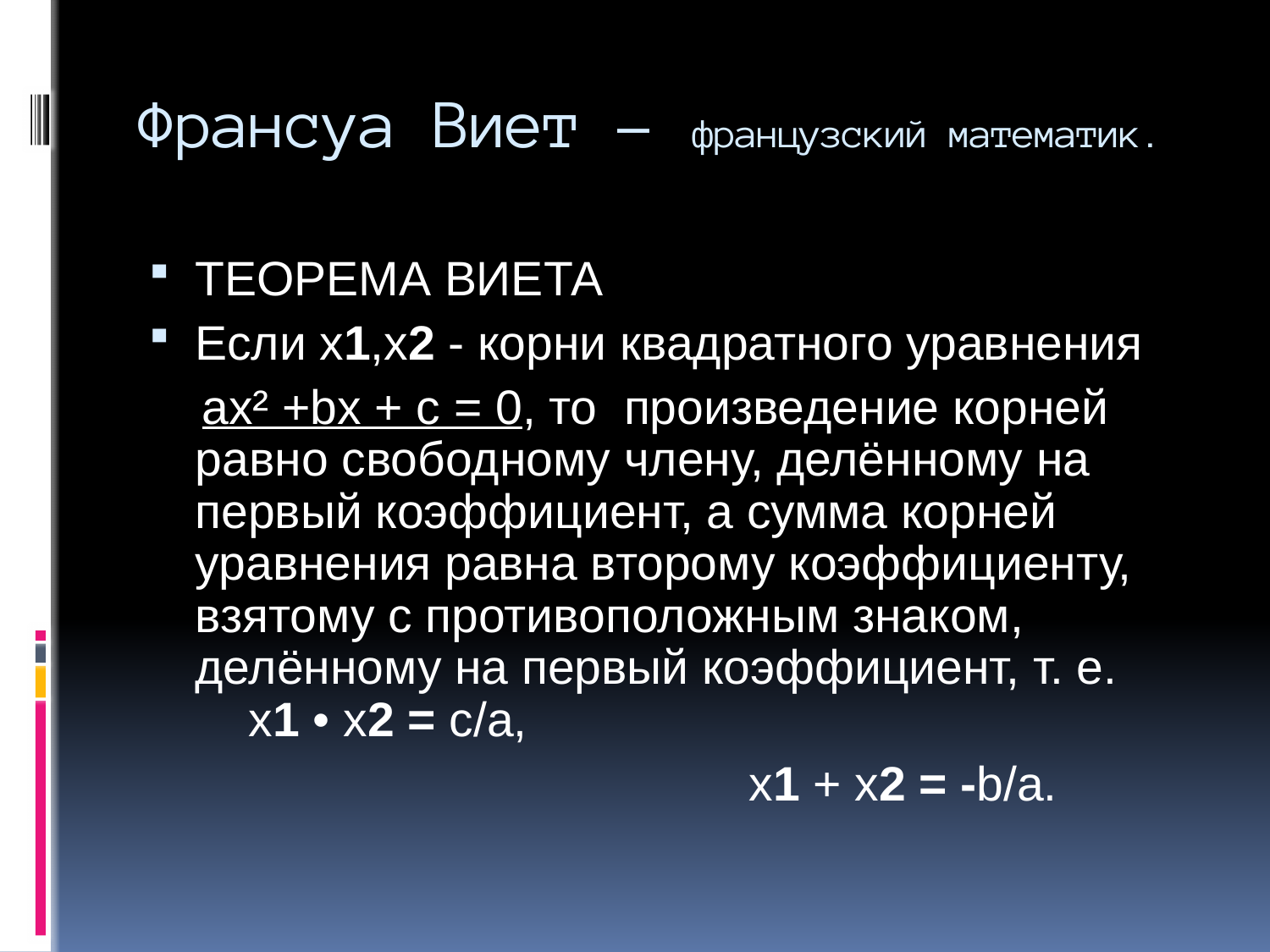

# Франсуа Виет - французский математик.
ТЕОРЕМА ВИЕТА
Если x1,x2 - корни квадратного уравнения
    ax² +bx + c = 0, то  произведение корней равно свободному члену, делённому на первый коэффициент, а сумма корней уравнения равна второму коэффициенту, взятому с противоположным знаком, делённому на первый коэффициент, т. е.          x1 • x2 = с/a,
                                             x1 + x2 = -b/a.